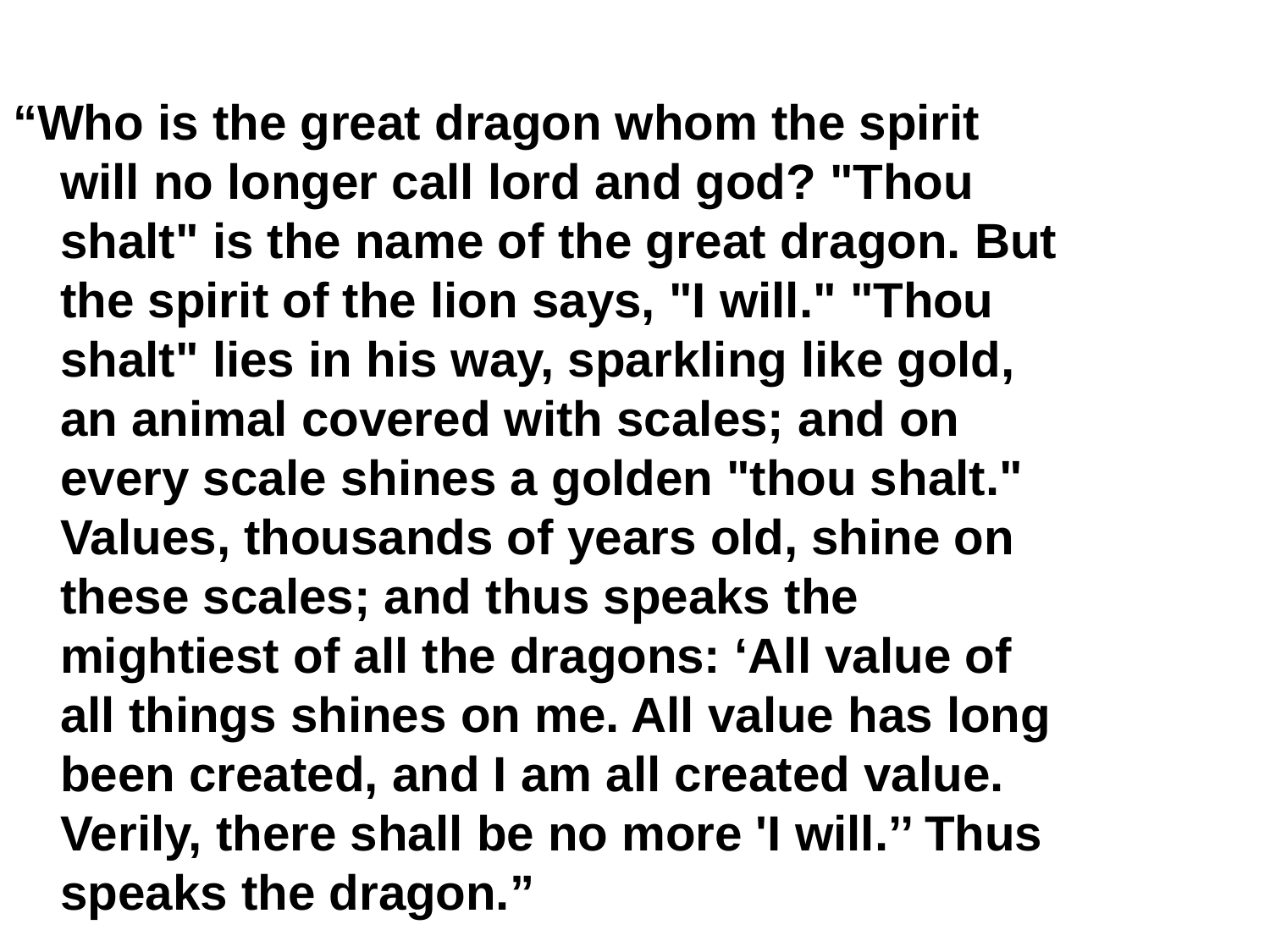

“Who is the great dragon whom the spirit will no longer call lord and god? "Thou shalt" is the name of the great dragon. But the spirit of the lion says, "I will." "Thou shalt" lies in his way, sparkling like gold, an animal covered with scales; and on every scale shines a golden "thou shalt." Values, thousands of years old, shine on these scales; and thus speaks the mightiest of all the dragons: ‘All value of all things shines on me. All value has long been created, and I am all created value. Verily, there shall be no more 'I will.’’ Thus speaks the dragon.”